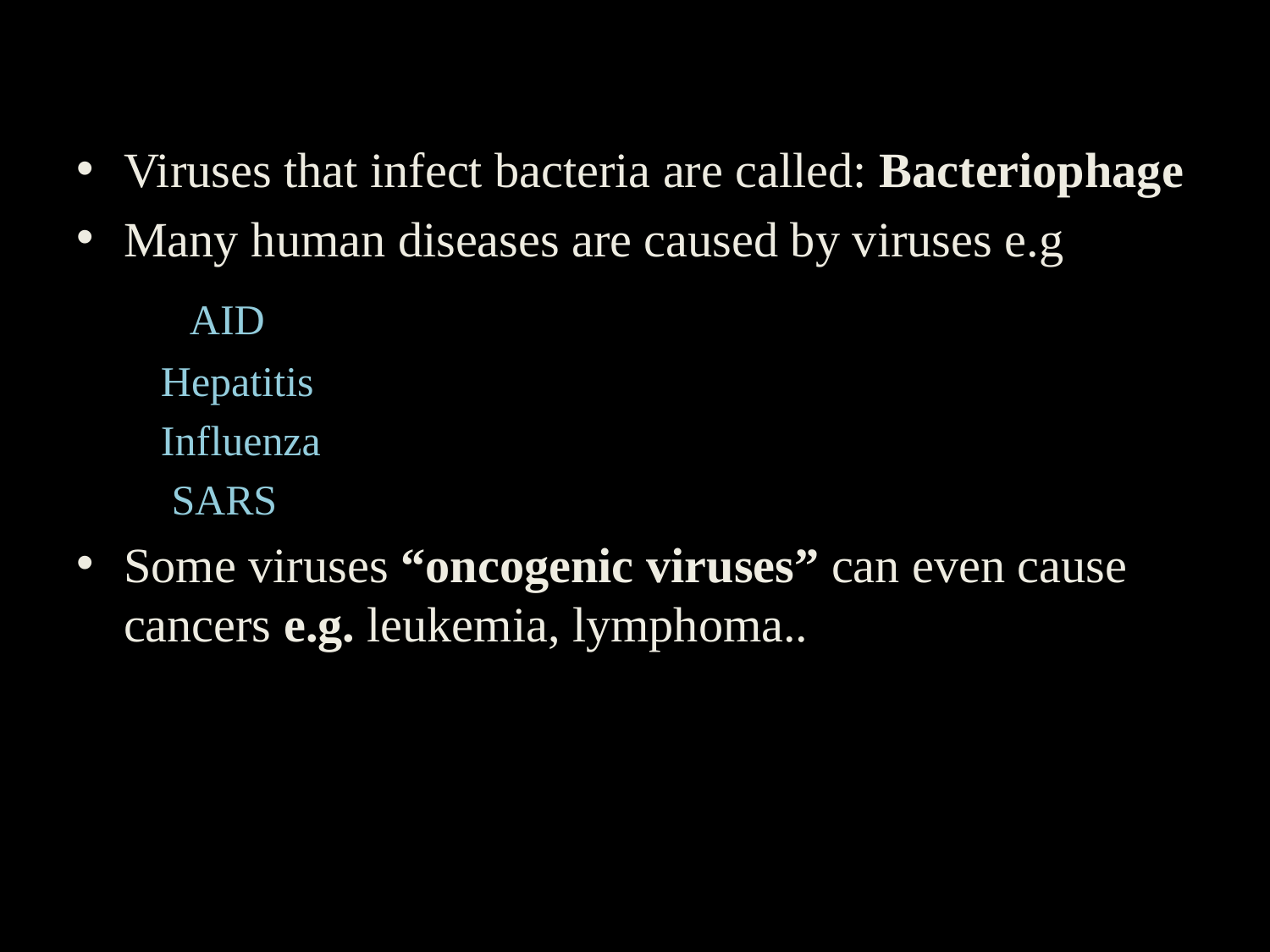

Viruses that infect bacteria are called: Bacteriophage
Many human diseases are caused by viruses e.g
        AID
        Hepatitis
        Influenza
         SARS
Some viruses “oncogenic viruses” can even cause cancers e.g. leukemia, lymphoma..